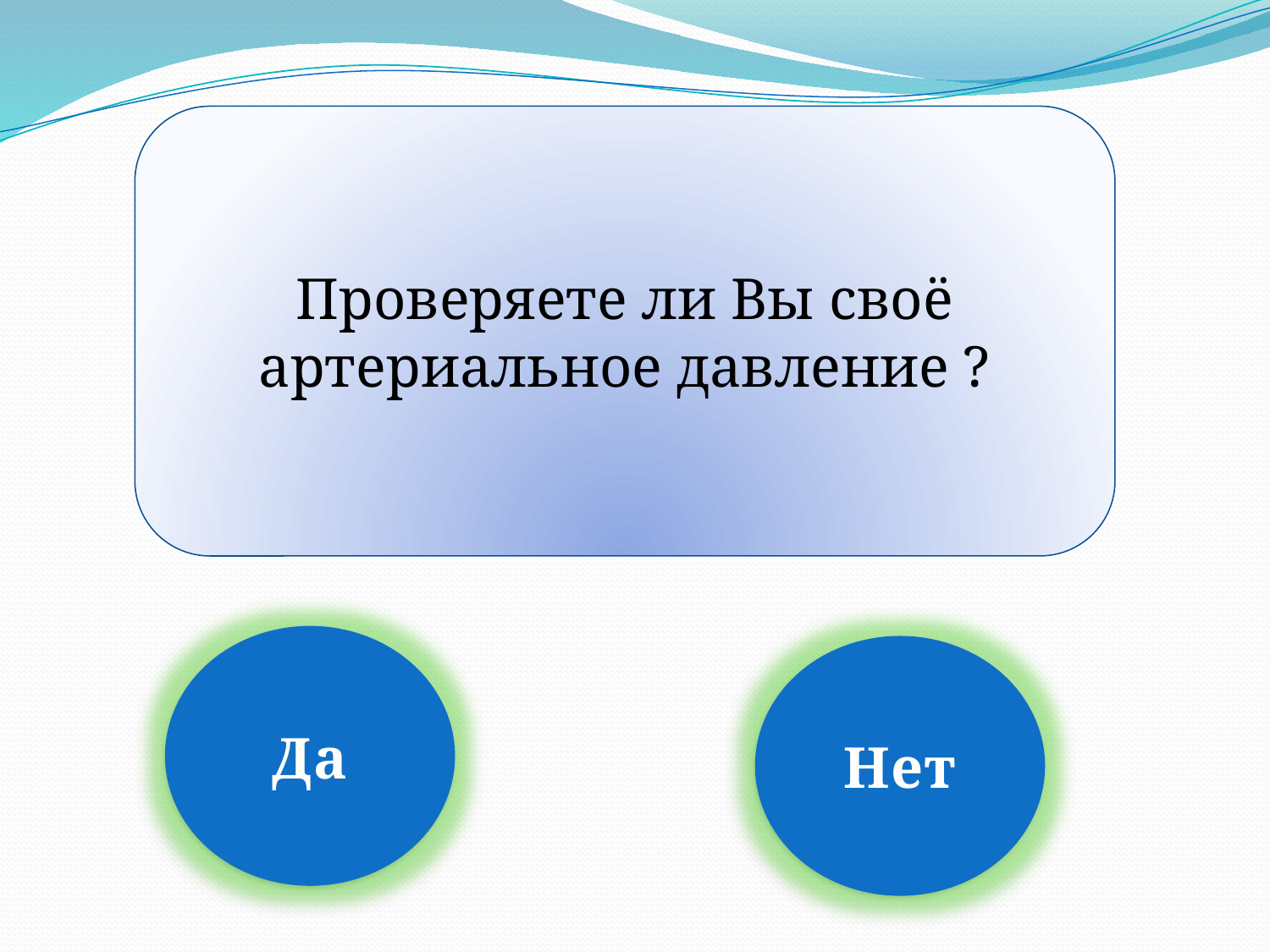

Проверяете ли Вы своё артериальное давление ?
Да
Нет